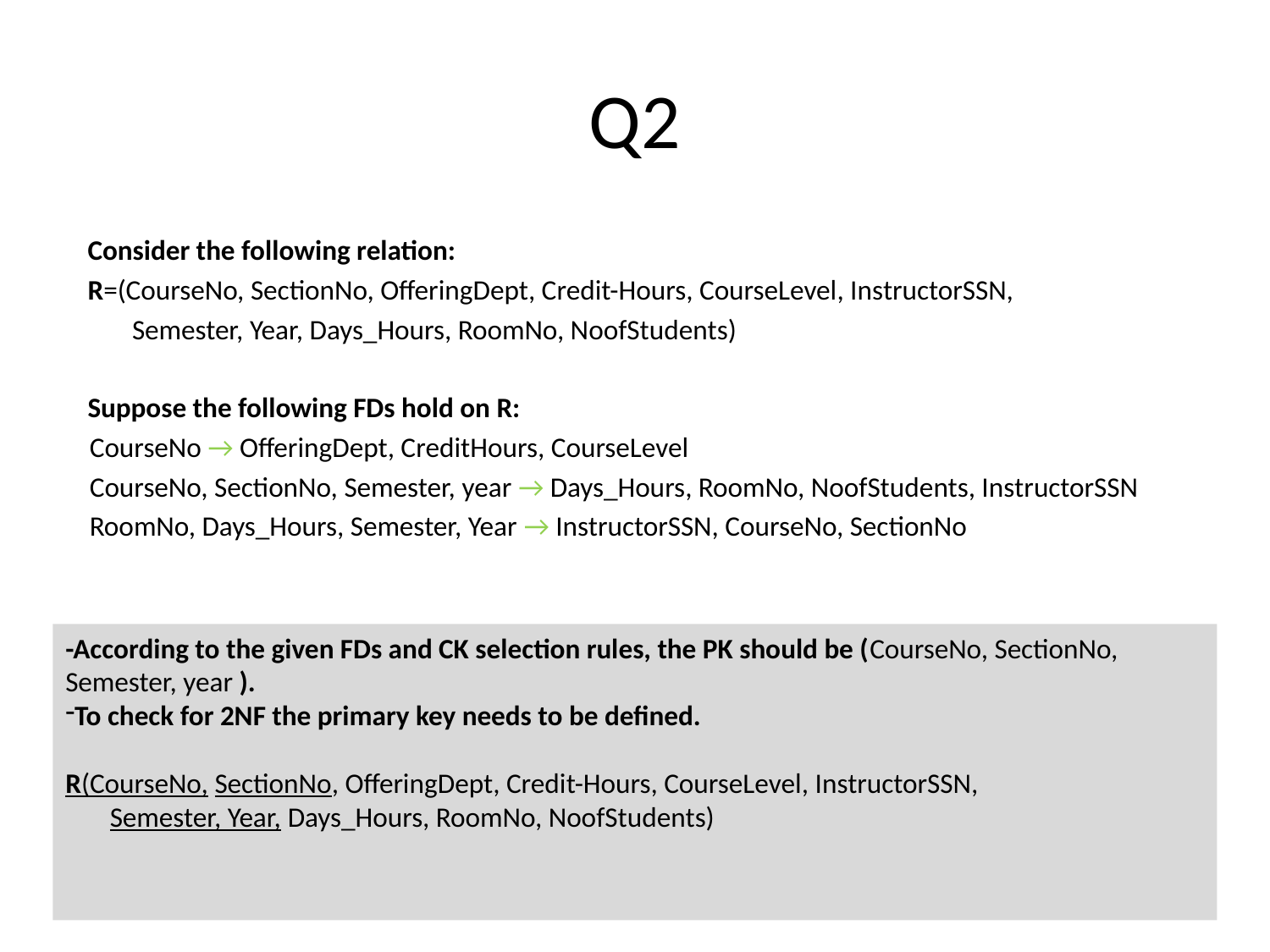

# Q2
Consider the following relation:
R=(CourseNo, SectionNo, OfferingDept, Credit-Hours, CourseLevel, InstructorSSN,
       Semester, Year, Days_Hours, RoomNo, NoofStudents)

Suppose the following FDs hold on R:
CourseNo → OfferingDept, CreditHours, CourseLevel
CourseNo, SectionNo, Semester, year → Days_Hours, RoomNo, NoofStudents, InstructorSSN
RoomNo, Days_Hours, Semester, Year → InstructorSSN, CourseNo, SectionNo

-According to the given FDs and CK selection rules, the PK should be (CourseNo, SectionNo, Semester, year ).
To check for 2NF the primary key needs to be defined.

R(CourseNo, SectionNo, OfferingDept, Credit-Hours, CourseLevel, InstructorSSN,
       Semester, Year, Days_Hours, RoomNo, NoofStudents)